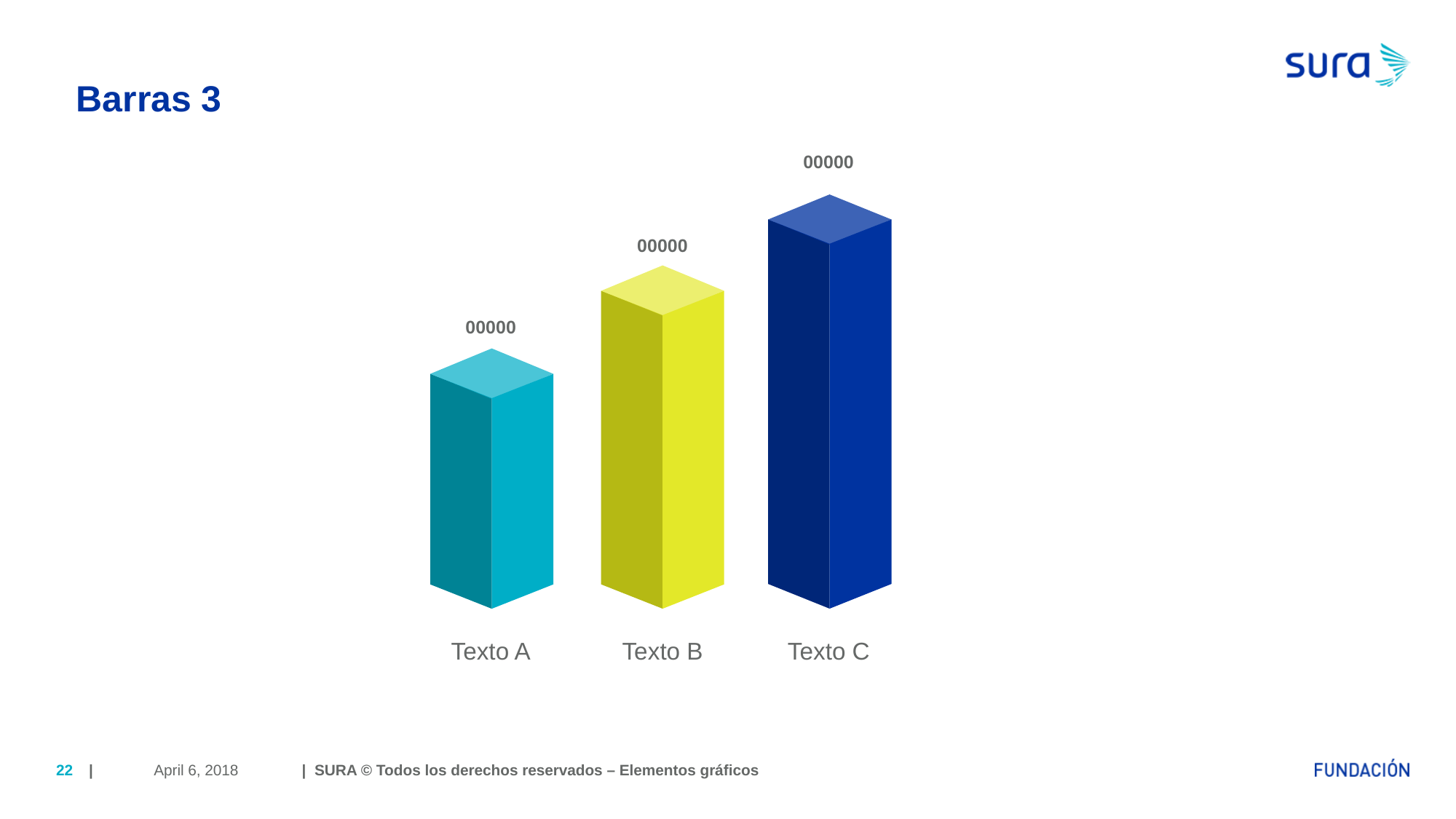

# Barras 3
00000

00000

00000

Texto A
Texto B
Texto C
April 6, 2018
22
|                                                  |  SURA © Todos los derechos reservados – Elementos gráficos